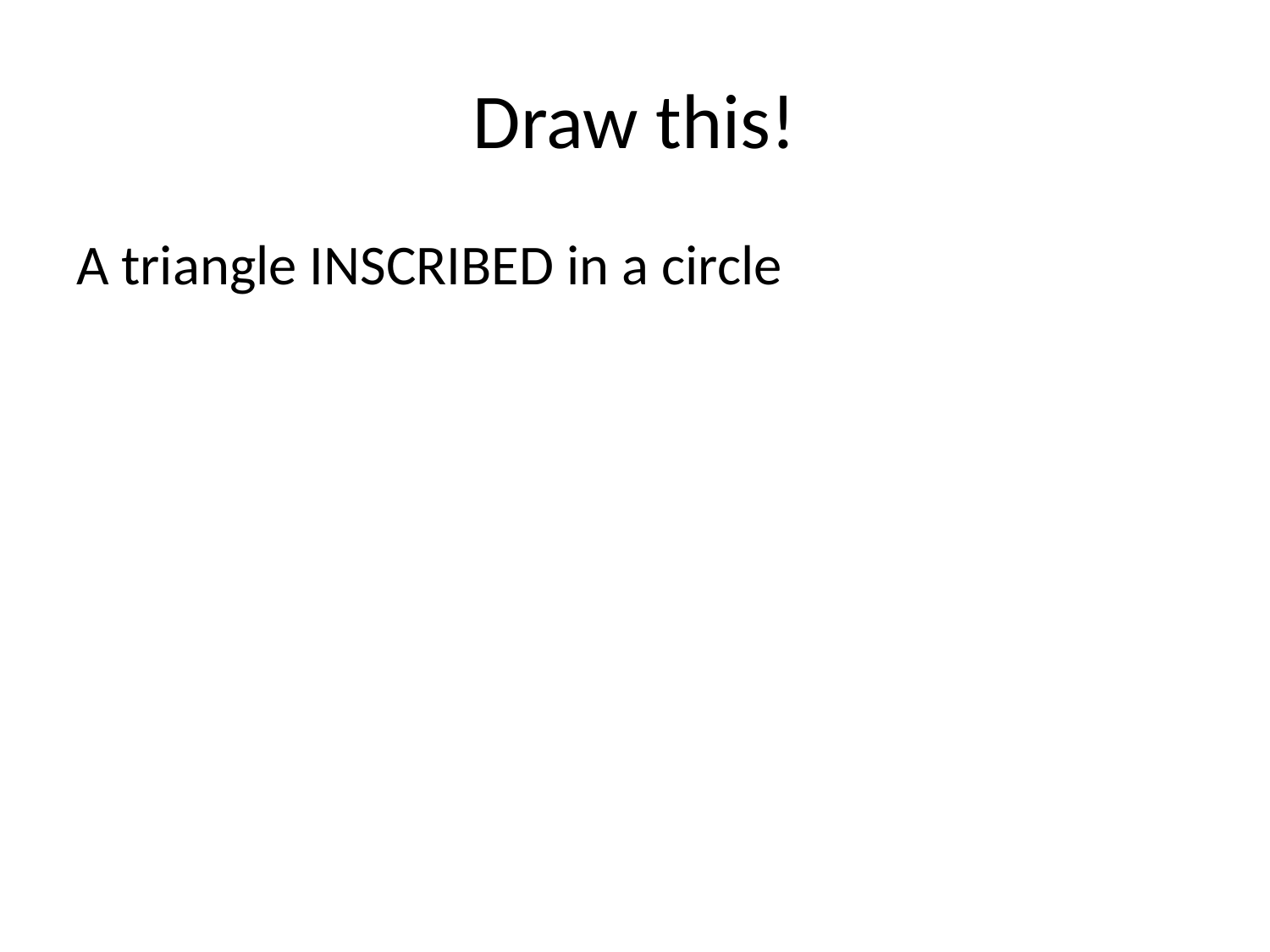

# Draw this!
A triangle INSCRIBED in a circle